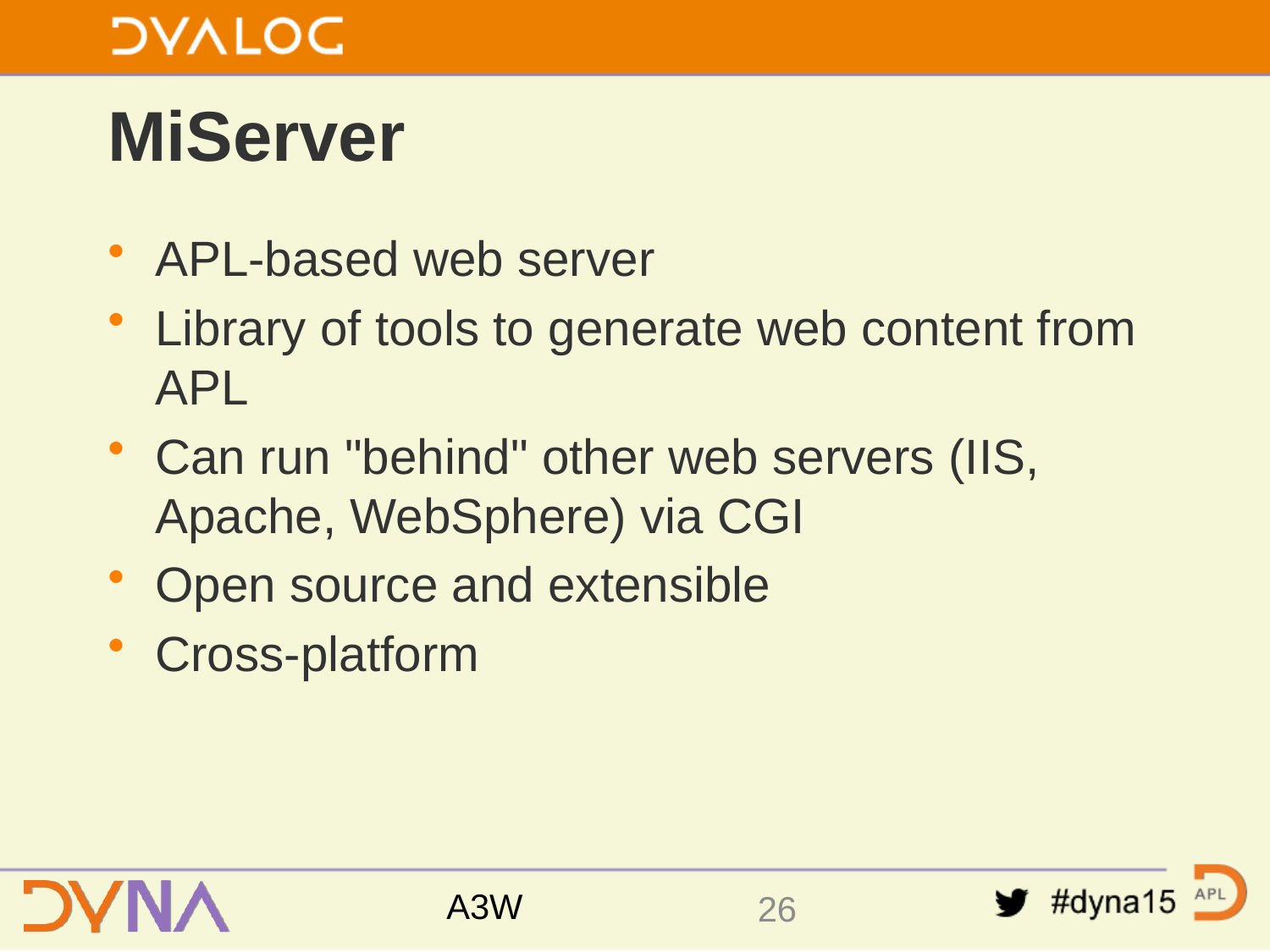

# MiServer
APL-based web server
Library of tools to generate web content from APL
Can run "behind" other web servers (IIS, Apache, WebSphere) via CGI
Open source and extensible
Cross-platform
26
A3W